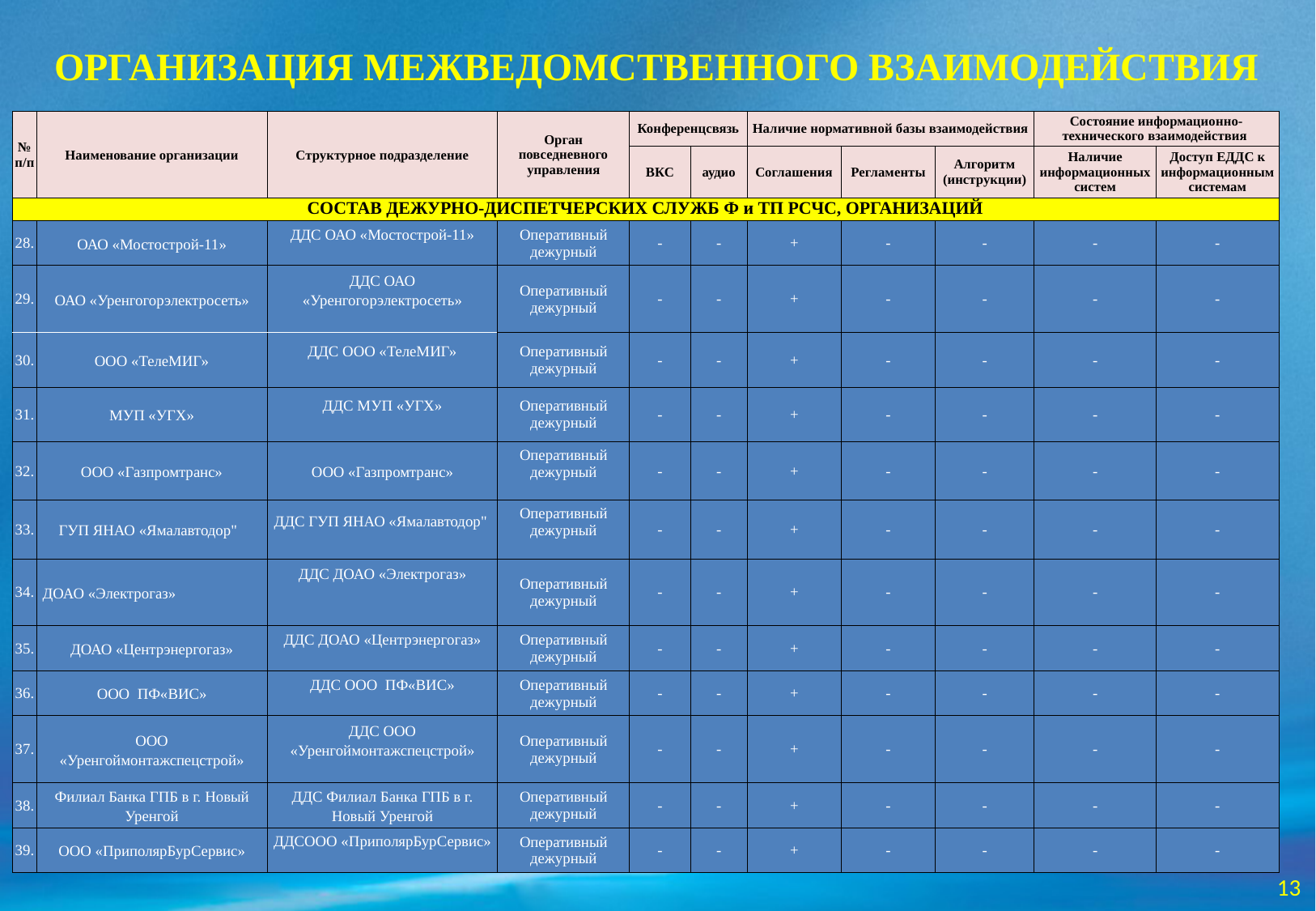

ОРГАНИЗАЦИЯ МЕЖВЕДОМСТВЕННОГО ВЗАИМОДЕЙСТВИЯ
| № п/п | Наименование организации | Структурное подразделение | Орган повседневного управления | Конференцсвязь |  | Наличие нормативной базы взаимодействия |  |  | Состояние информационно-технического взаимодействия |  |
| --- | --- | --- | --- | --- | --- | --- | --- | --- | --- | --- |
|  |  |  |  | ВКС | аудио | Соглашения | Регламенты | Алгоритм (инструкции) | Наличие информационных систем | Доступ ЕДДС к информационным системам |
| СОСТАВ ДЕЖУРНО-ДИСПЕТЧЕРСКИХ СЛУЖБ Ф и ТП РСЧС, ОРГАНИЗАЦИЙ |  |  |  |  |  |  |  |  |  |  |
| 28. | ОАО «Мостострой-11» | ДДС ОАО «Мостострой-11» | Оперативный дежурный | - | - | + | - | - | - | - |
| 29. | ОАО «Уренгогорэлектросеть» | ДДС ОАО «Уренгогорэлектросеть» | Оперативный дежурный | - | - | + | - | - | - | - |
| 30. | ООО «ТелеМИГ» | ДДС ООО «ТелеМИГ» | Оперативный дежурный | - | - | + | - | - | - | - |
| 31. | МУП «УГХ» | ДДС МУП «УГХ» | Оперативный дежурный | - | - | + | - | - | - | - |
| 32. | ООО «Газпромтранс» | ООО «Газпромтранс» | Оперативный дежурный | - | - | + | - | - | - | - |
| 33. | ГУП ЯНАО «Ямалавтодор" | ДДС ГУП ЯНАО «Ямалавтодор" | Оперативный дежурный | - | - | + | - | - | - | - |
| 34. | ДОАО «Электрогаз» | ДДС ДОАО «Электрогаз» | Оперативный дежурный | - | - | + | - | - | - | - |
| 35. | ДОАО «Центрэнергогаз» | ДДС ДОАО «Центрэнергогаз» | Оперативный дежурный | - | - | + | - | - | - | - |
| 36. | ООО ПФ«ВИС» | ДДС ООО ПФ«ВИС» | Оперативный дежурный | - | - | + | - | - | - | - |
| 37. | ООО «Уренгоймонтажспецстрой» | ДДС ООО «Уренгоймонтажспецстрой» | Оперативный дежурный | - | - | + | - | - | - | - |
| 38. | Филиал Банка ГПБ в г. Новый Уренгой | ДДС Филиал Банка ГПБ в г. Новый Уренгой | Оперативный дежурный | - | - | + | - | - | - | - |
| 39. | ООО «ПриполярБурСервис» | ДДСООО «ПриполярБурСервис» | Оперативный дежурный | - | - | + | - | - | - | - |
13